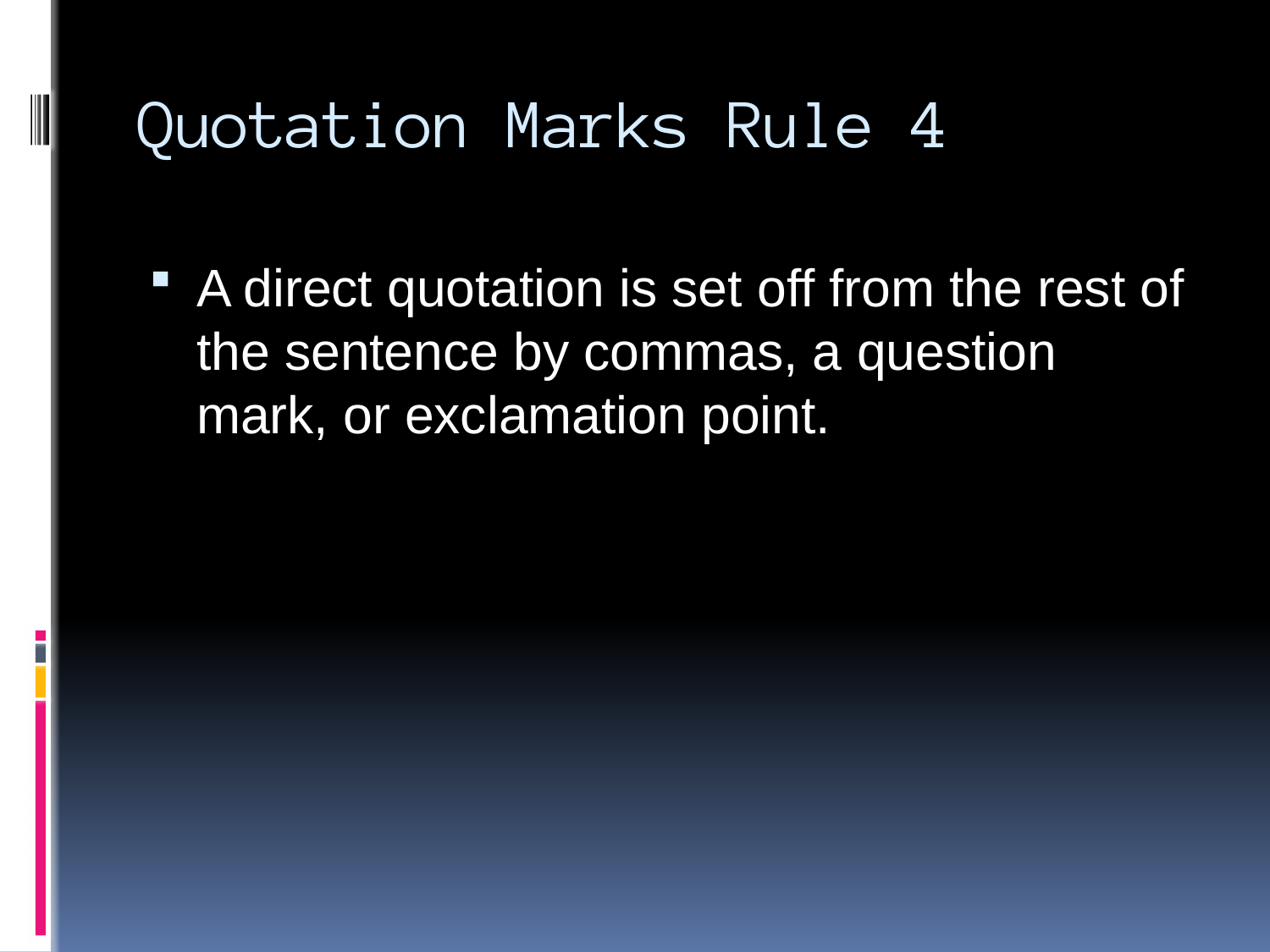

# Quotation Marks Rule 4
A direct quotation is set off from the rest of the sentence by commas, a question mark, or exclamation point.